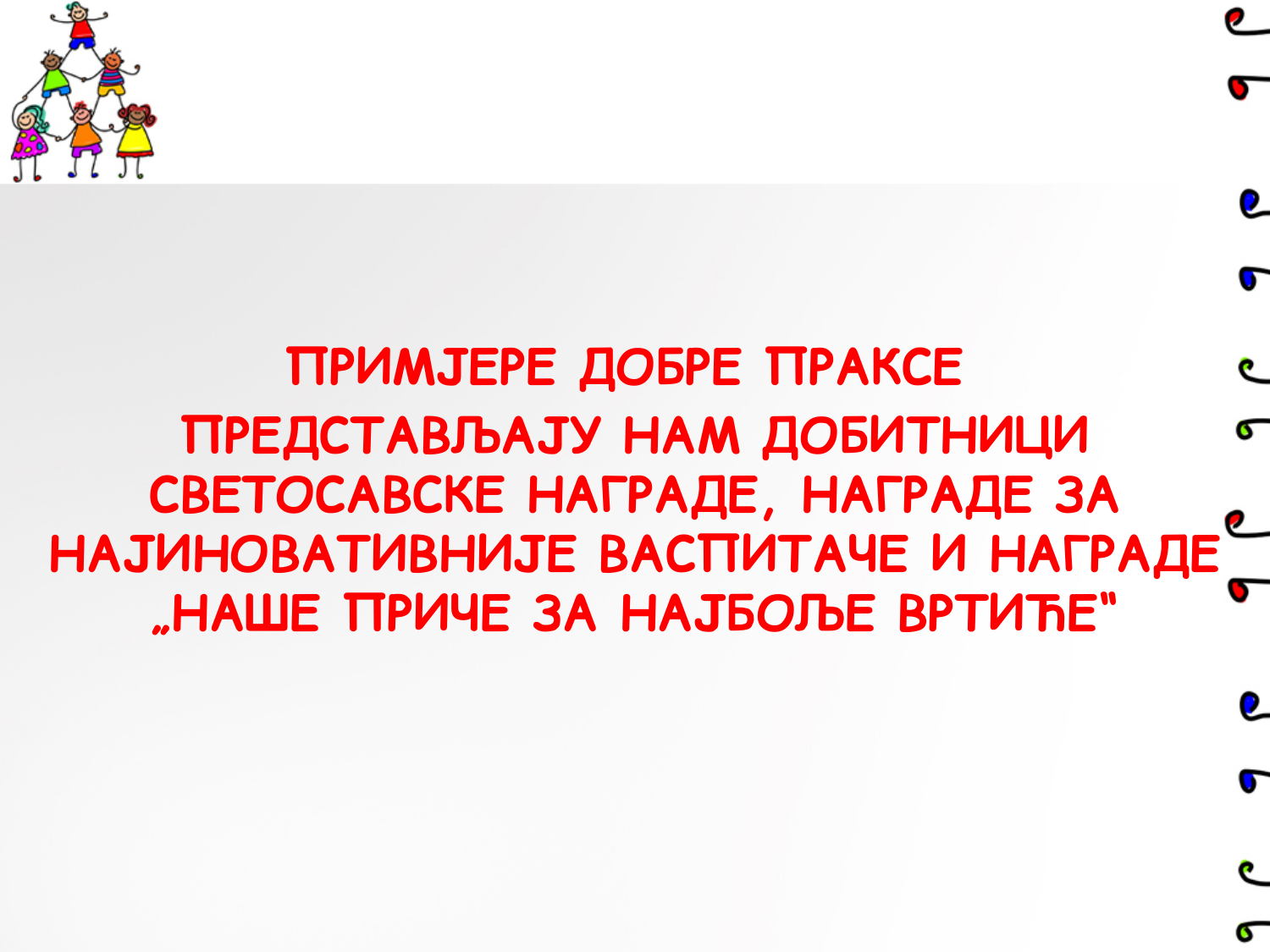

ПРИМЈЕРЕ ДОБРЕ ПРАКСЕ
ПРЕДСТАВЉАЈУ НАМ ДОБИТНИЦИ СВЕТОСАВСКЕ НАГРАДЕ, НАГРАДЕ ЗА НАЈИНОВАТИВНИЈЕ ВАСПИТАЧЕ И НАГРАДЕ „НАШЕ ПРИЧЕ ЗА НАЈБОЉЕ ВРТИЋЕ“